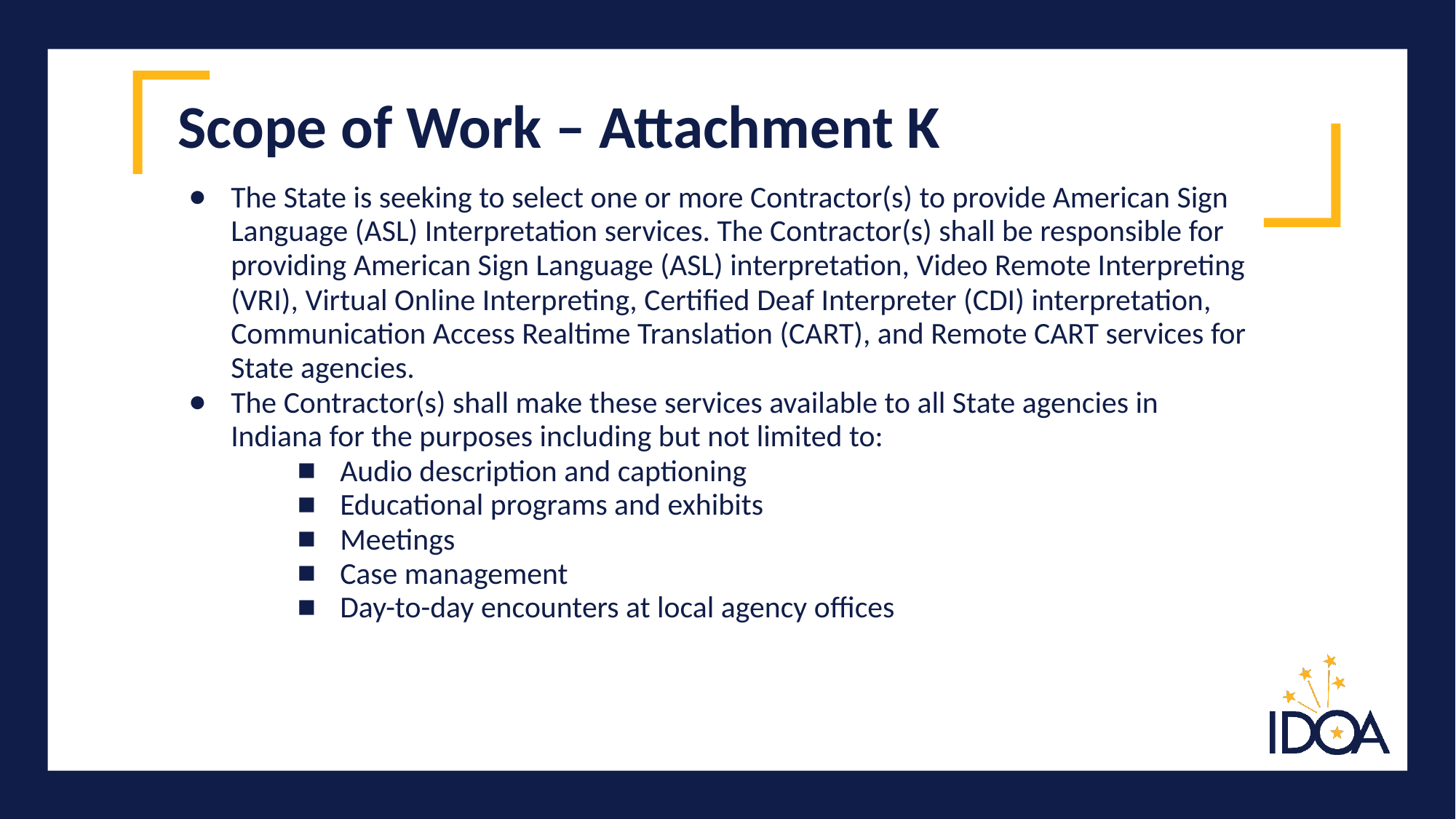

# Scope of Work – Attachment K
The State is seeking to select one or more Contractor(s) to provide American Sign Language (ASL) Interpretation services. The Contractor(s) shall be responsible for providing American Sign Language (ASL) interpretation, Video Remote Interpreting (VRI), Virtual Online Interpreting, Certified Deaf Interpreter (CDI) interpretation, Communication Access Realtime Translation (CART), and Remote CART services for State agencies.
The Contractor(s) shall make these services available to all State agencies in Indiana for the purposes including but not limited to:
Audio description and captioning
Educational programs and exhibits
Meetings
Case management
Day-to-day encounters at local agency offices